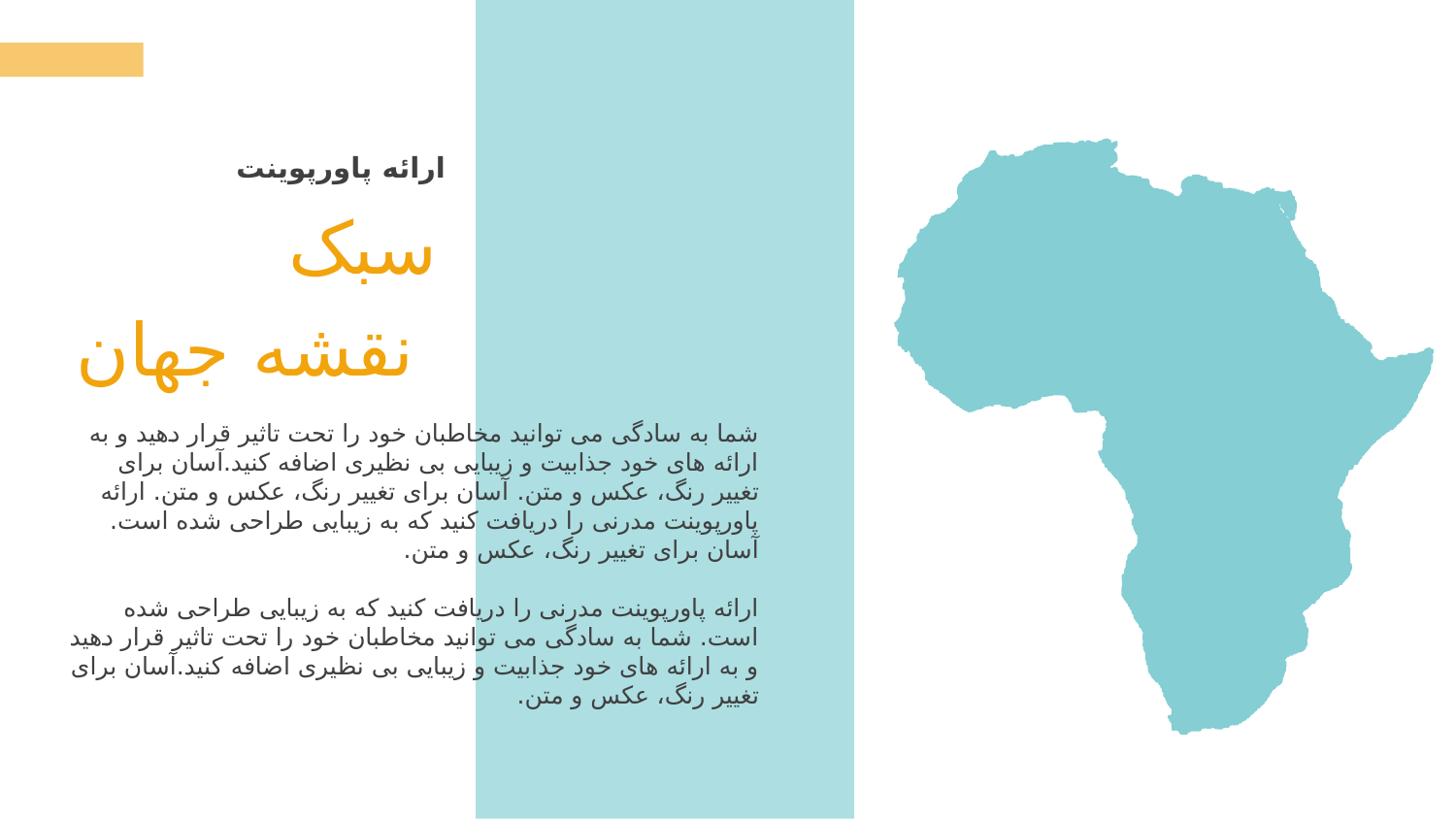

ارائه پاورپوینت
سبک
 نقشه جهان
شما به سادگی می توانید مخاطبان خود را تحت تاثیر قرار دهید و به ارائه های خود جذابیت و زیبایی بی نظیری اضافه کنید.آسان برای تغییر رنگ، عکس و متن. آسان برای تغییر رنگ، عکس و متن. ارائه پاورپوینت مدرنی را دریافت کنید که به زیبایی طراحی شده است.  آسان برای تغییر رنگ، عکس و متن.

ارائه پاورپوینت مدرنی را دریافت کنید که به زیبایی طراحی شده است. شما به سادگی می توانید مخاطبان خود را تحت تاثیر قرار دهید و به ارائه های خود جذابیت و زیبایی بی نظیری اضافه کنید.آسان برای تغییر رنگ، عکس و متن.